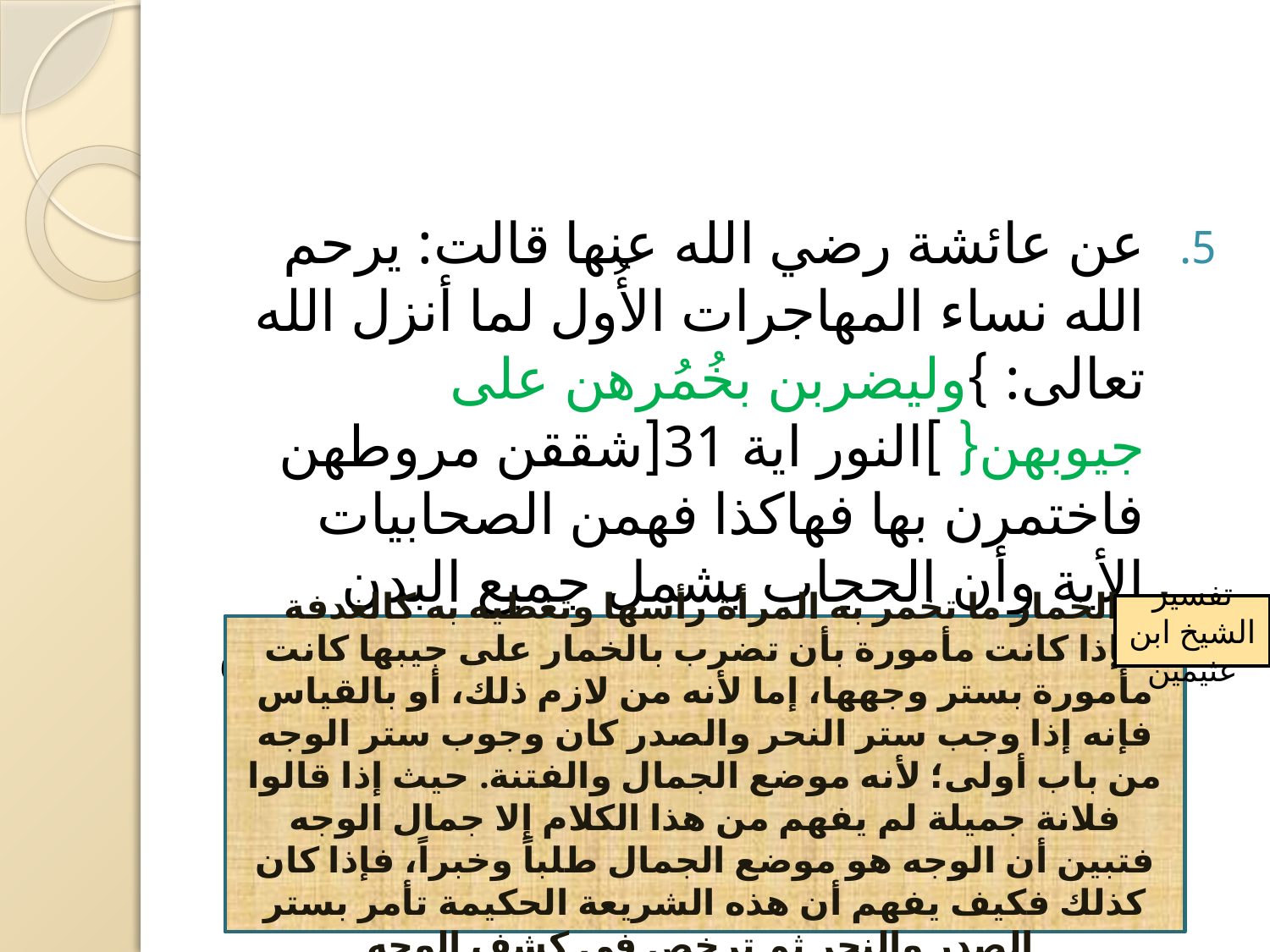

عن عائشة رضي الله عنها قالت: يرحم الله نساء المهاجرات الأُول لما أنزل الله تعالى: }وليضربن بخُمُرهن على جيوبهن{ ]النور اية 31[شققن مروطهن فاختمرن بها فهاكذا فهمن الصحابيات الأية وأن الحجاب يشمل جميع البدن فبادرن الى شق مروطهن وستر رؤوسهن ووجوهن.
تفسير الشيخ ابن عثيمين
     إن الخمار ما تخمر به المرأة رأسها وتغطيه به كالغدفة فإذا كانت مأمورة بأن تضرب بالخمار على جيبها كانت مأمورة بستر وجهها، إما لأنه من لازم ذلك، أو بالقياس فإنه إذا وجب ستر النحر والصدر كان وجوب ستر الوجه من باب أولى؛ لأنه موضع الجمال والفتنة. حيث إذا قالوا فلانة جميلة لم يفهم من هذا الكلام إلا جمال الوجه فتبين أن الوجه هو موضع الجمال طلباً وخبراً، فإذا كان كذلك فكيف يفهم أن هذه الشريعة الحكيمة تأمر بستر الصدر والنحر ثم ترخص في كشف الوجه.